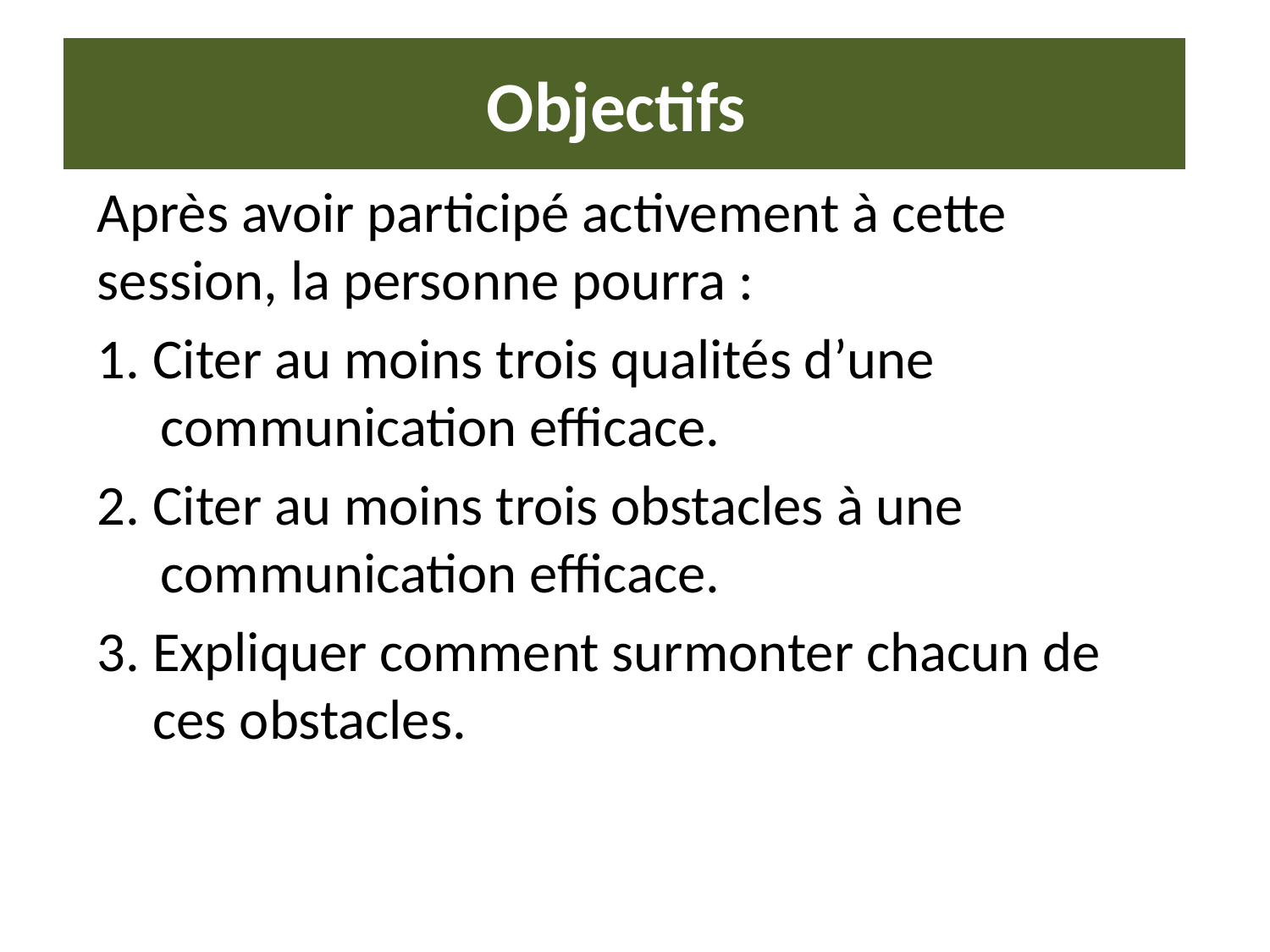

# Objectifs
Après avoir participé activement à cette session, la personne pourra :
1. Citer au moins trois qualités d’une communication efficace.
2. Citer au moins trois obstacles à une communication efficace.
3. Expliquer comment surmonter chacun de ces obstacles.